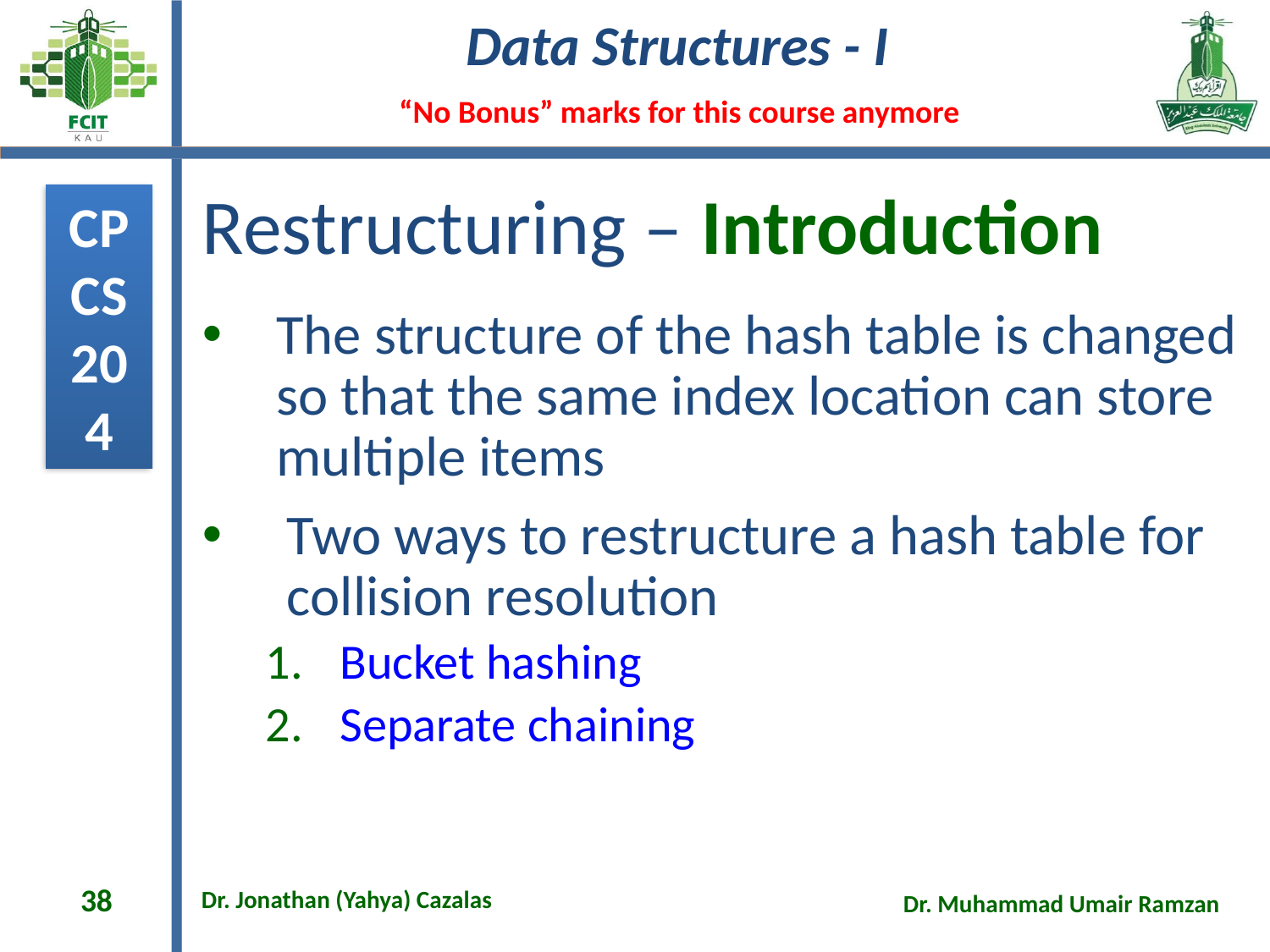

# Restructuring – Introduction
The structure of the hash table is changed so that the same index location can store multiple items
Two ways to restructure a hash table for collision resolution
Bucket hashing
Separate chaining
38